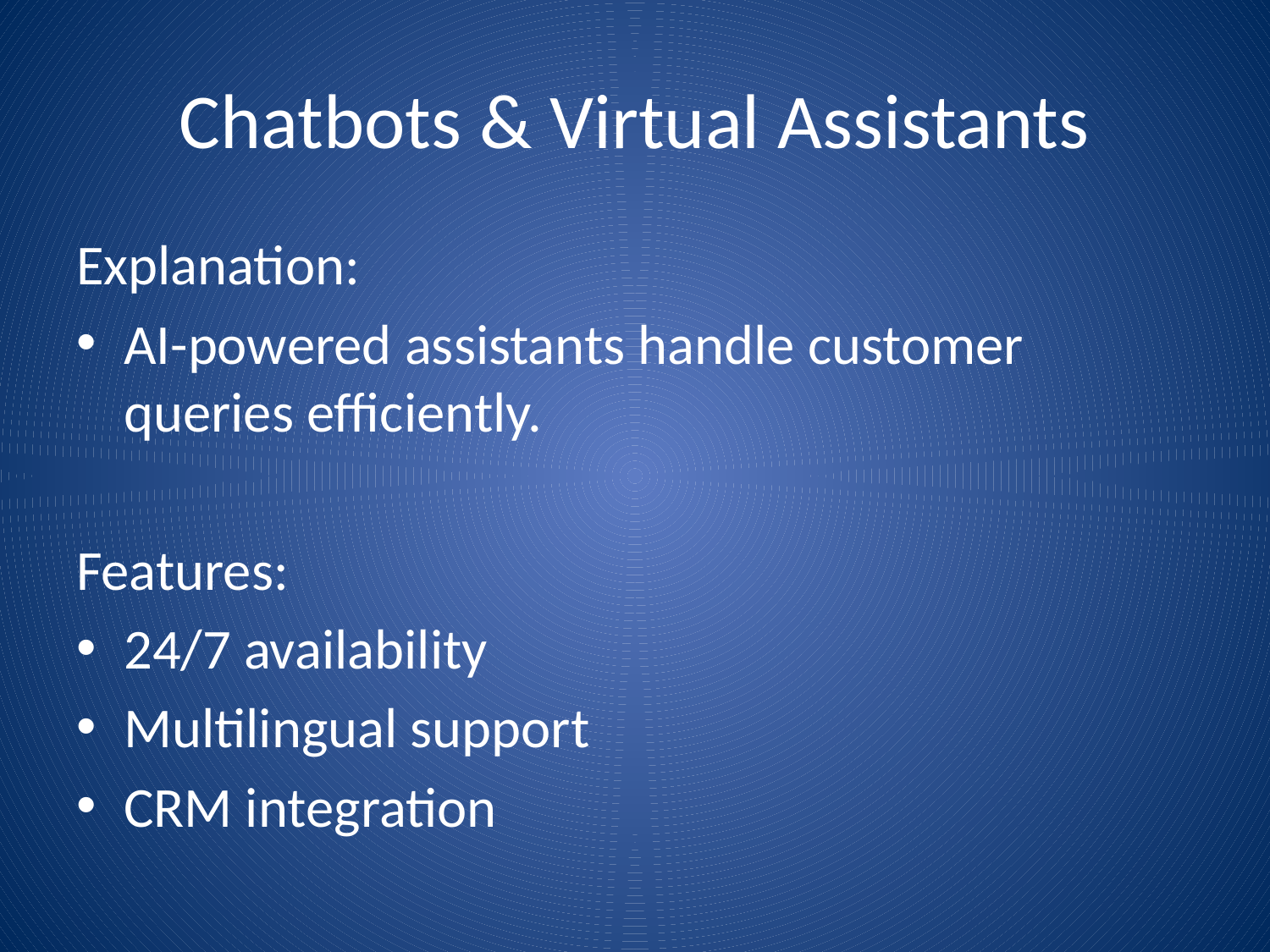

# Chatbots & Virtual Assistants
Explanation:
AI-powered assistants handle customer queries efficiently.

Features:
24/7 availability
Multilingual support
CRM integration